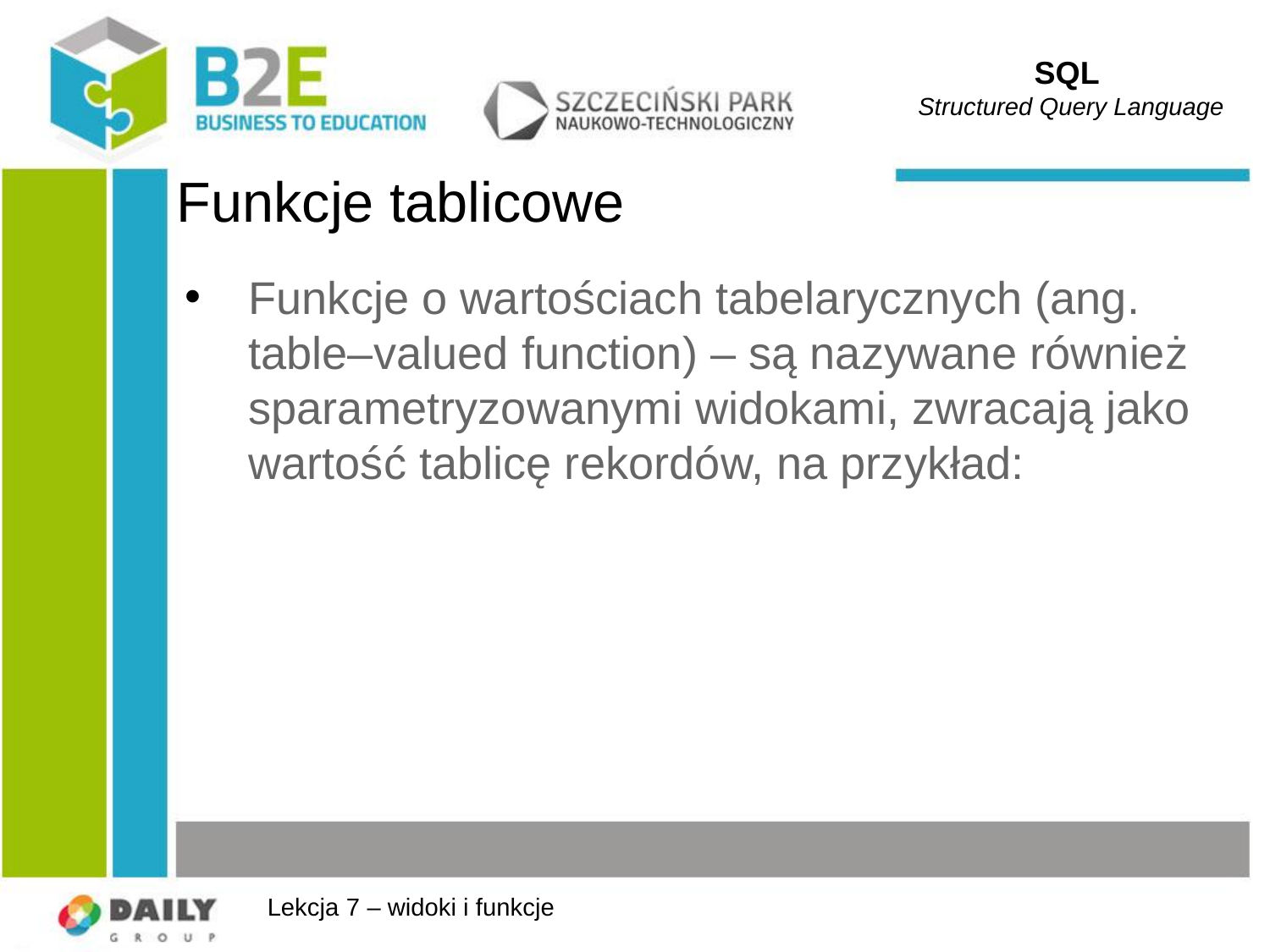

SQL
Structured Query Language
# Funkcje tablicowe
Funkcje o wartościach tabelarycznych (ang. table–valued function) – są nazywane również sparametryzowanymi widokami, zwracają jako wartość tablicę rekordów, na przykład:
Lekcja 7 – widoki i funkcje